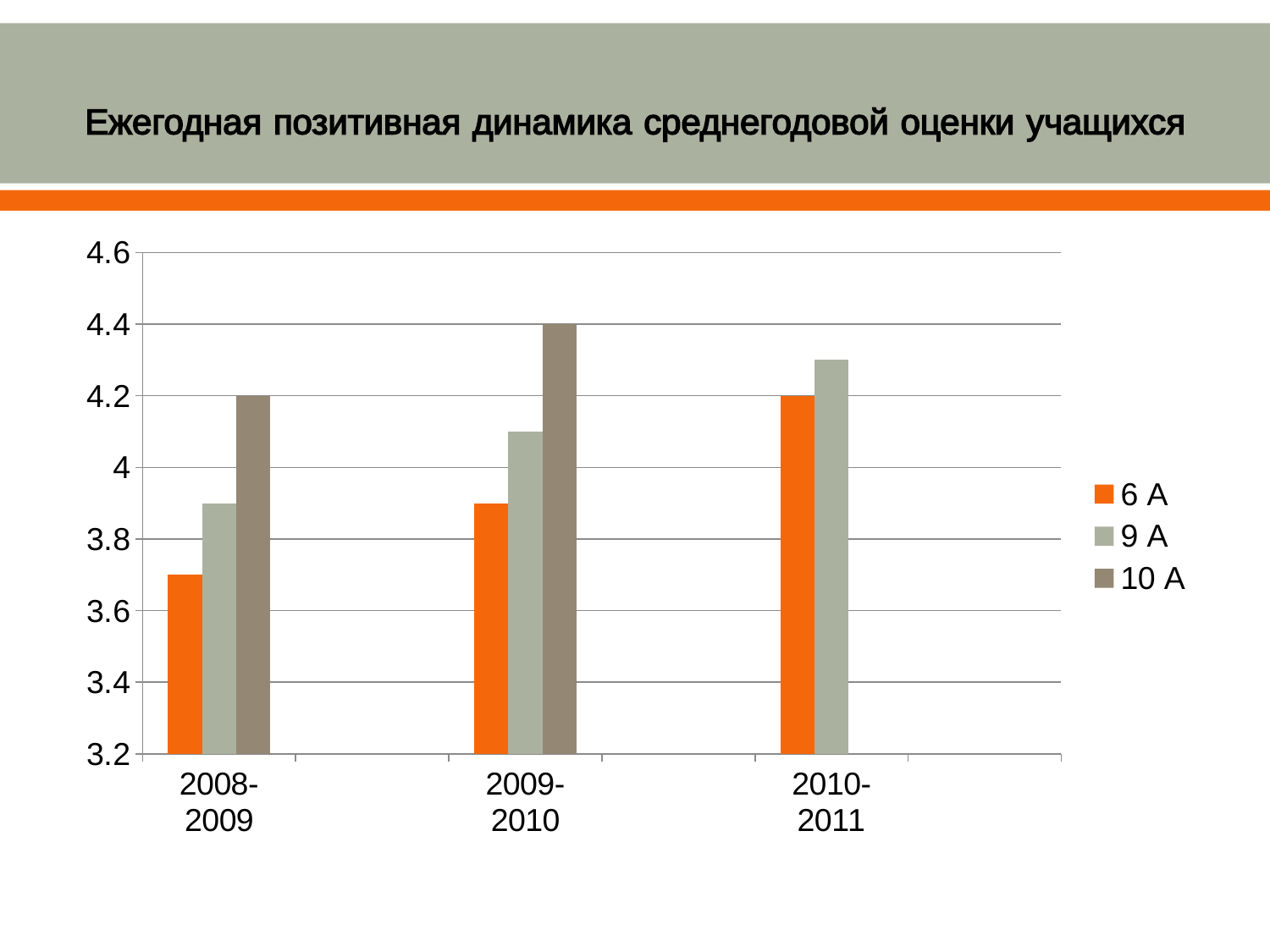

# Ежегодная позитивная динамика среднегодовой оценки учащихся

### Chart

| Category | 6 А | 9 А | 10 А |
|---|---|---|---|
| 2008-2009 | 3.7 | 3.9 | 4.2 |
|  | None | None | None |
| 2009-2010 | 3.9 | 4.1 | 4.4 |
|  | None | None | None |
| 2010-2011 | 4.2 | 4.3 | None |